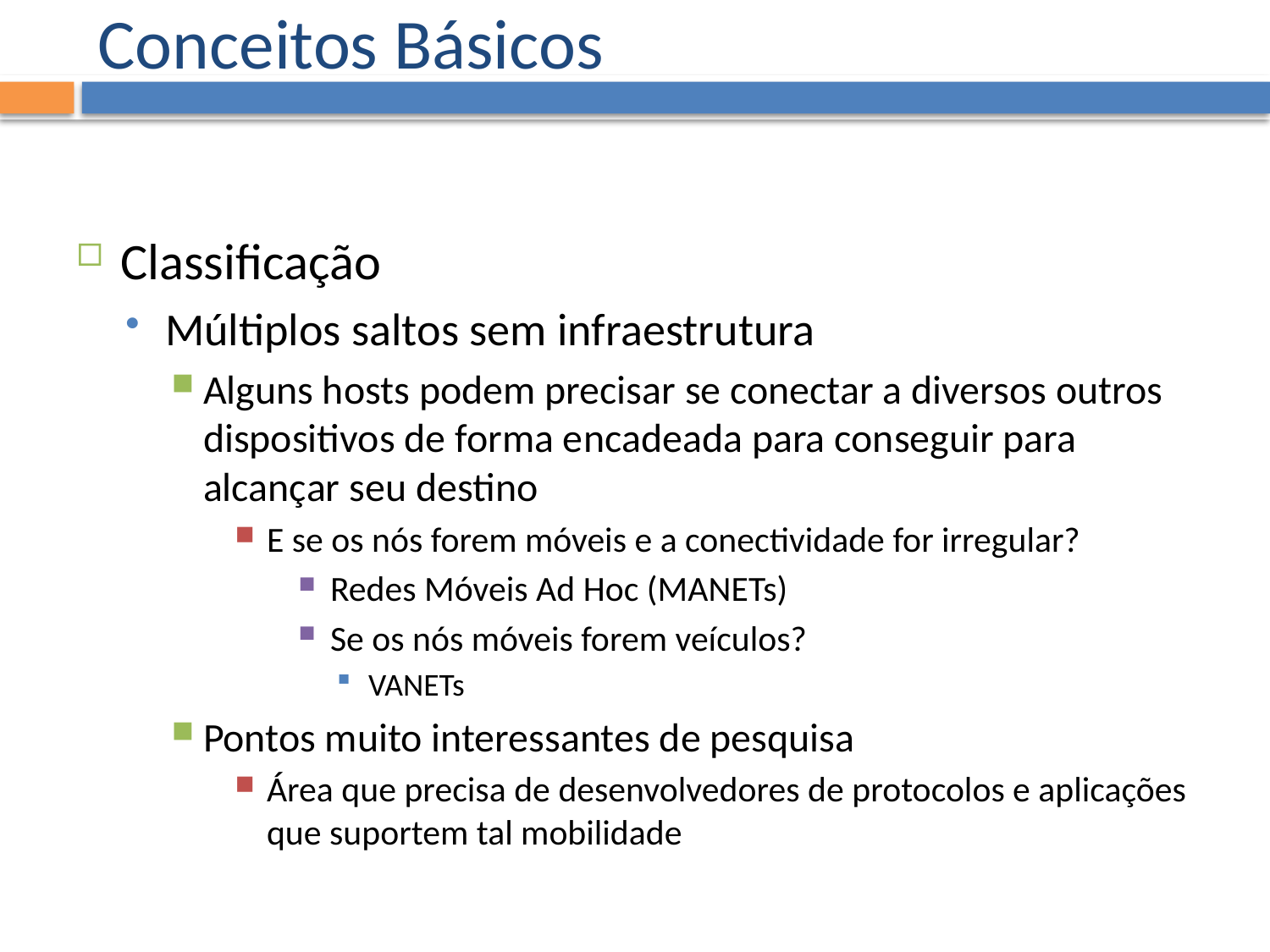

# Conceitos Básicos
Classificação
Múltiplos saltos sem infraestrutura
Alguns hosts podem precisar se conectar a diversos outros dispositivos de forma encadeada para conseguir para alcançar seu destino
E se os nós forem móveis e a conectividade for irregular?
Redes Móveis Ad Hoc (MANETs)
Se os nós móveis forem veículos?
VANETs
Pontos muito interessantes de pesquisa
Área que precisa de desenvolvedores de protocolos e aplicações que suportem tal mobilidade